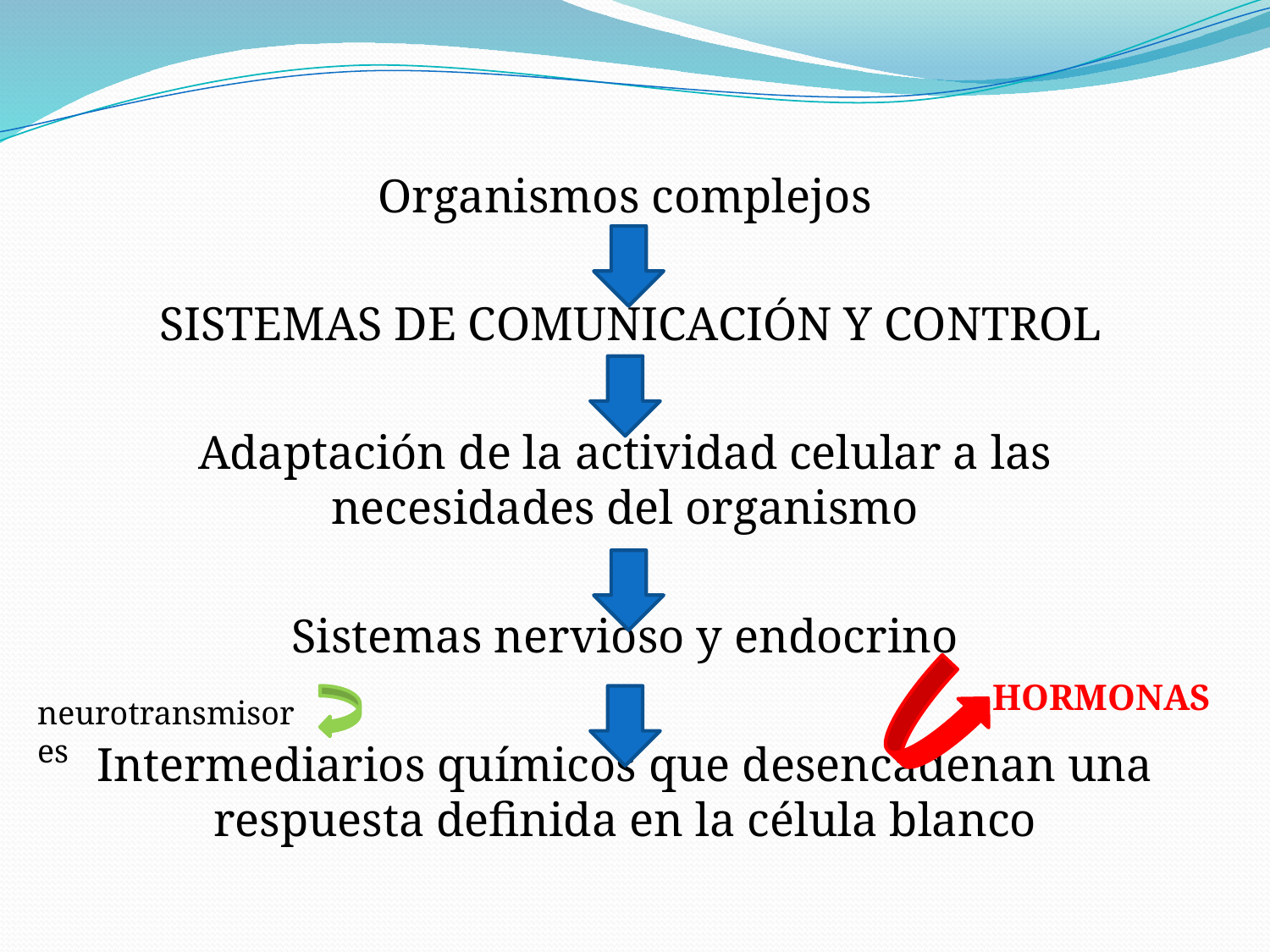

Organismos complejos

 SISTEMAS DE COMUNICACIÓN Y CONTROL

Adaptación de la actividad celular a las necesidades del organismo

Sistemas nervioso y endocrino

Intermediarios químicos que desencadenan una respuesta definida en la célula blanco

HORMONAS

neurotransmisores